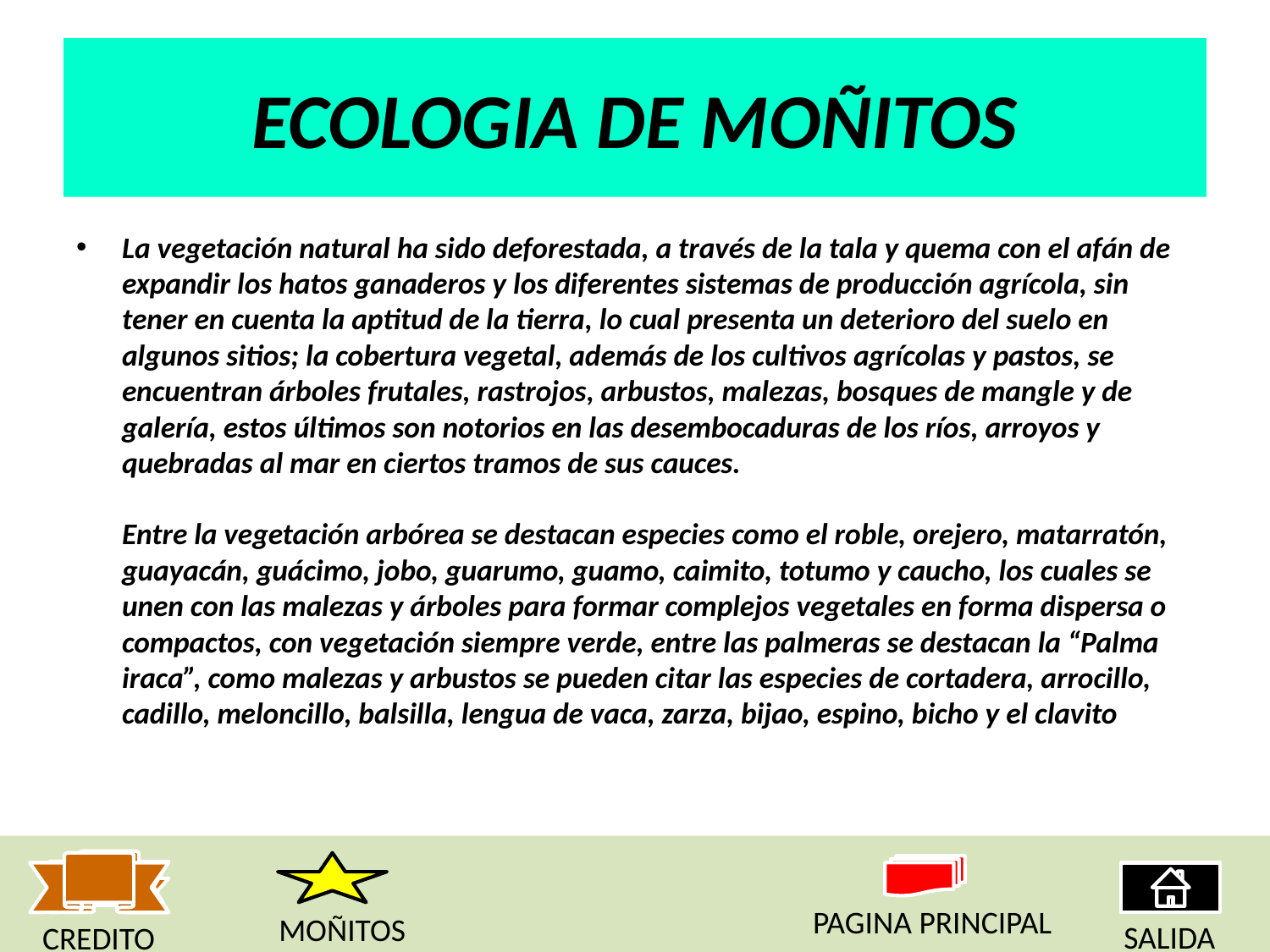

# ECOLOGIA DE MOÑITOS
La vegetación natural ha sido deforestada, a través de la tala y quema con el afán de expandir los hatos ganaderos y los diferentes sistemas de producción agrícola, sin tener en cuenta la aptitud de la tierra, lo cual presenta un deterioro del suelo en algunos sitios; la cobertura vegetal, además de los cultivos agrícolas y pastos, se encuentran árboles frutales, rastrojos, arbustos, malezas, bosques de mangle y de galería, estos últimos son notorios en las desembocaduras de los ríos, arroyos y quebradas al mar en ciertos tramos de sus cauces.
Entre la vegetación arbórea se destacan especies como el roble, orejero, matarratón, guayacán, guácimo, jobo, guarumo, guamo, caimito, totumo y caucho, los cuales se unen con las malezas y árboles para formar complejos vegetales en forma dispersa o compactos, con vegetación siempre verde, entre las palmeras se destacan la “Palma iraca”, como malezas y arbustos se pueden citar las especies de cortadera, arrocillo, cadillo, meloncillo, balsilla, lengua de vaca, zarza, bijao, espino, bicho y el clavito

PAGINA PRINCIPAL
MOÑITOS
SALIDA
CREDITO